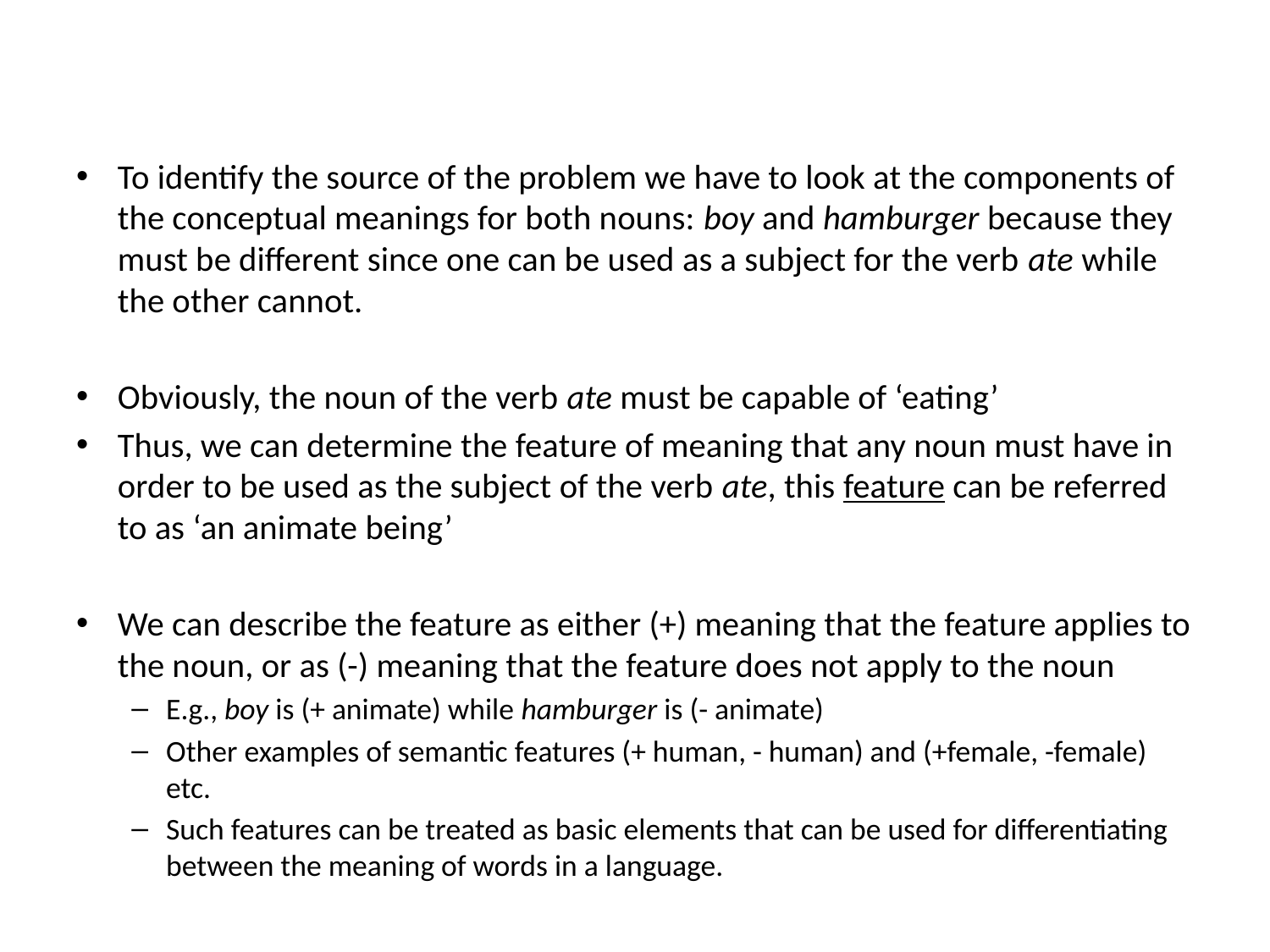

To identify the source of the problem we have to look at the components of the conceptual meanings for both nouns: boy and hamburger because they must be different since one can be used as a subject for the verb ate while the other cannot.

Obviously, the noun of the verb ate must be capable of ‘eating’
Thus, we can determine the feature of meaning that any noun must have in order to be used as the subject of the verb ate, this feature can be referred to as ‘an animate being’

We can describe the feature as either (+) meaning that the feature applies to the noun, or as (-) meaning that the feature does not apply to the noun
E.g., boy is (+ animate) while hamburger is (- animate)
Other examples of semantic features (+ human, - human) and (+female, -female) etc.
Such features can be treated as basic elements that can be used for differentiating between the meaning of words in a language.